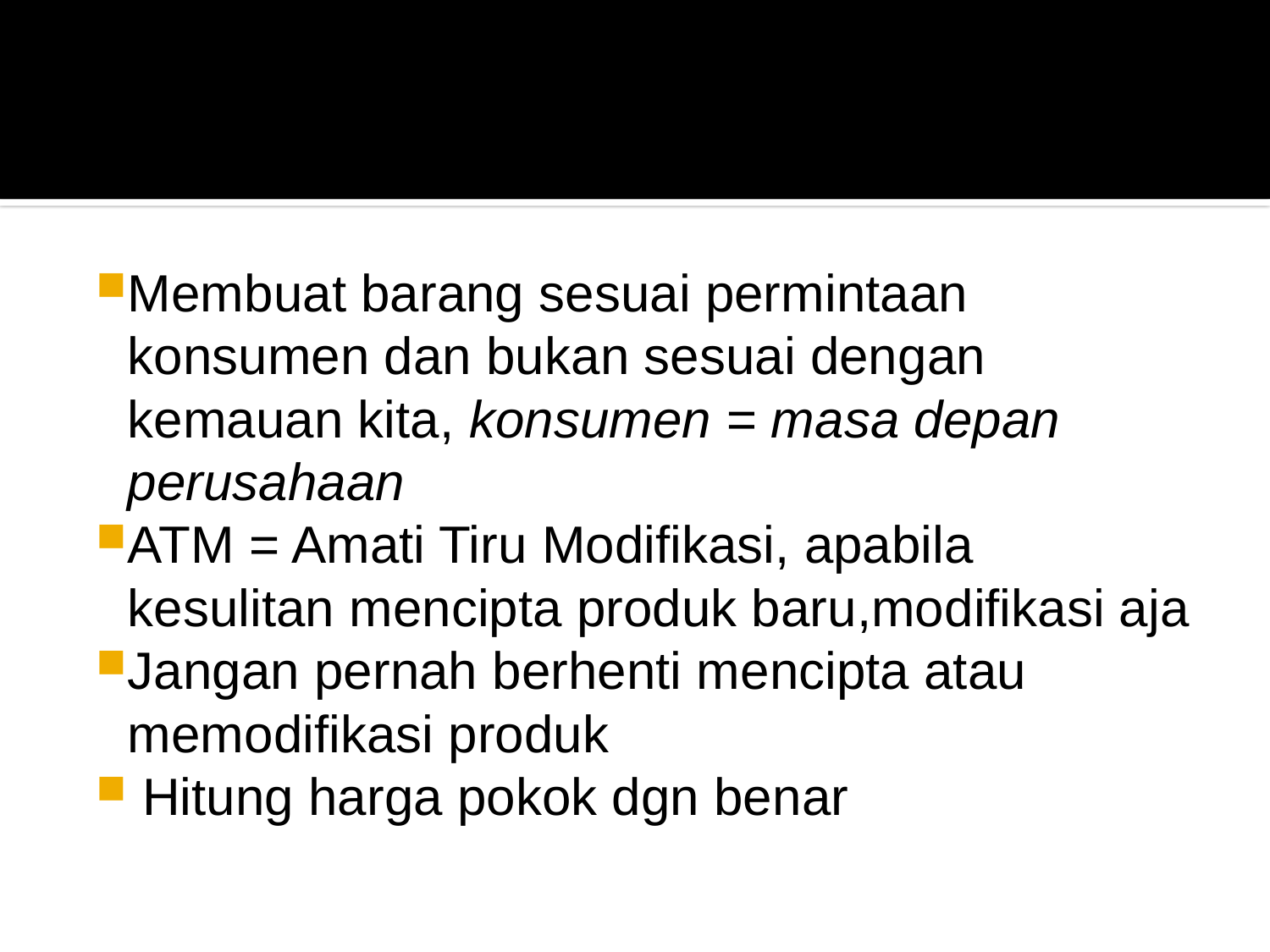

#
Membuat barang sesuai permintaan konsumen dan bukan sesuai dengan kemauan kita, konsumen = masa depan perusahaan
ATM = Amati Tiru Modifikasi, apabila kesulitan mencipta produk baru,modifikasi aja
Jangan pernah berhenti mencipta atau memodifikasi produk
 Hitung harga pokok dgn benar